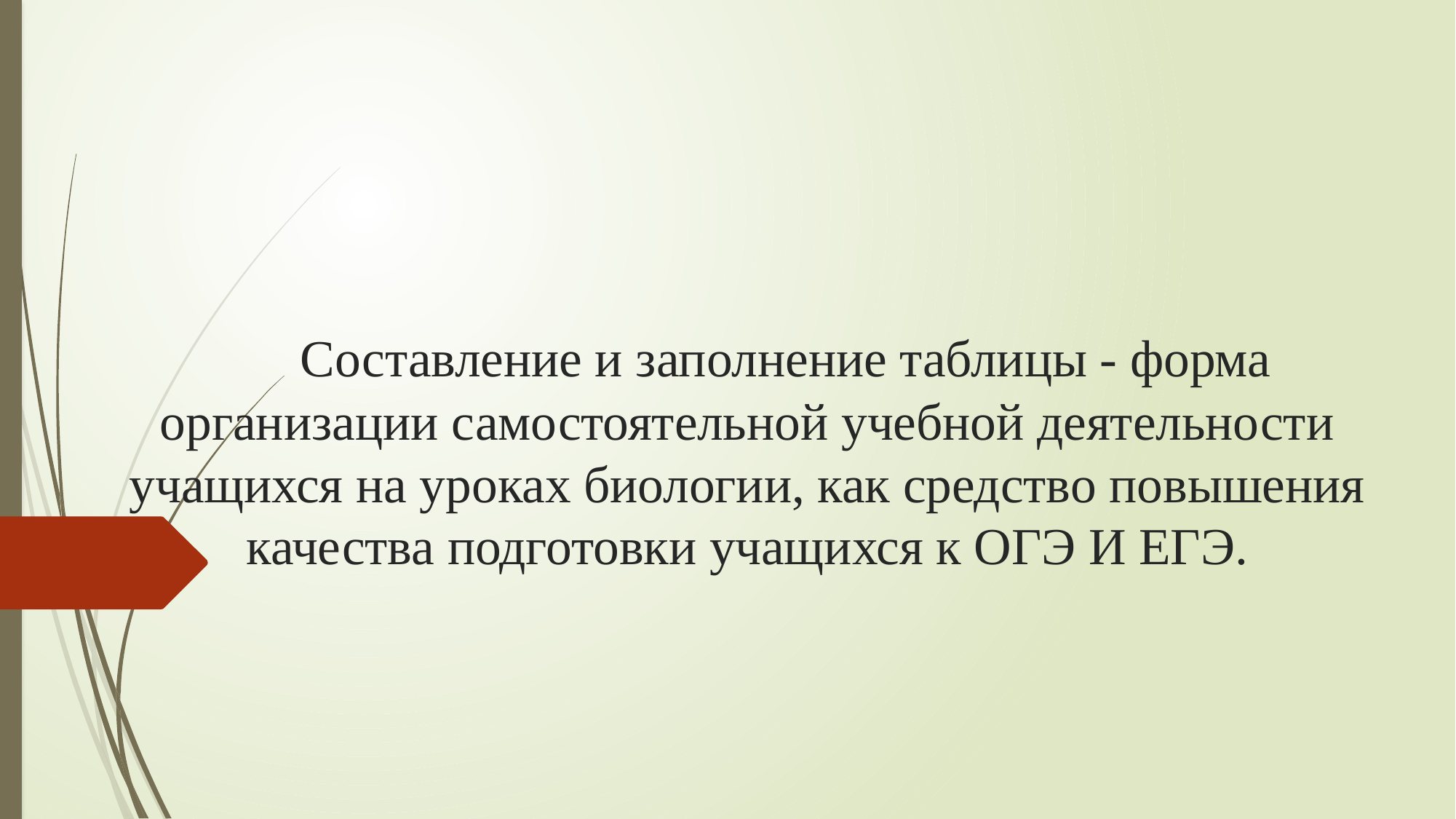

# Составление и заполнение таблицы - форма организации самостоятельной учебной деятельности учащихся на уроках биологии, как средство повышения качества подготовки учащихся к ОГЭ И ЕГЭ.